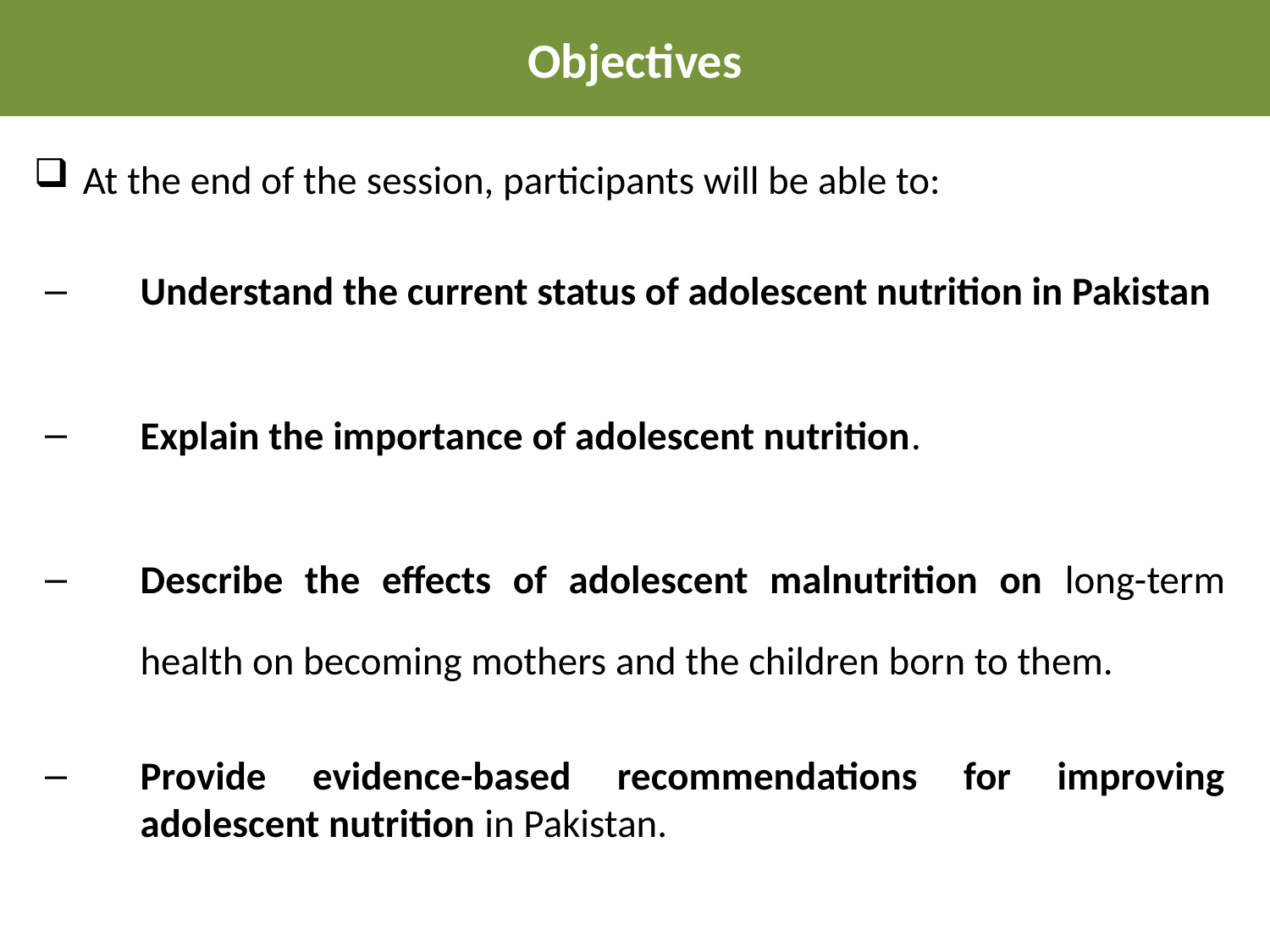

Objectives
At the end of the session, participants will be able to:

Understand the current status of adolescent nutrition in Pakistan

Explain the importance of adolescent nutrition.

Describe the effects of adolescent malnutrition on long-term health on becoming mothers and the children born to them.

Provide evidence-based recommendations for improving adolescent nutrition in Pakistan.